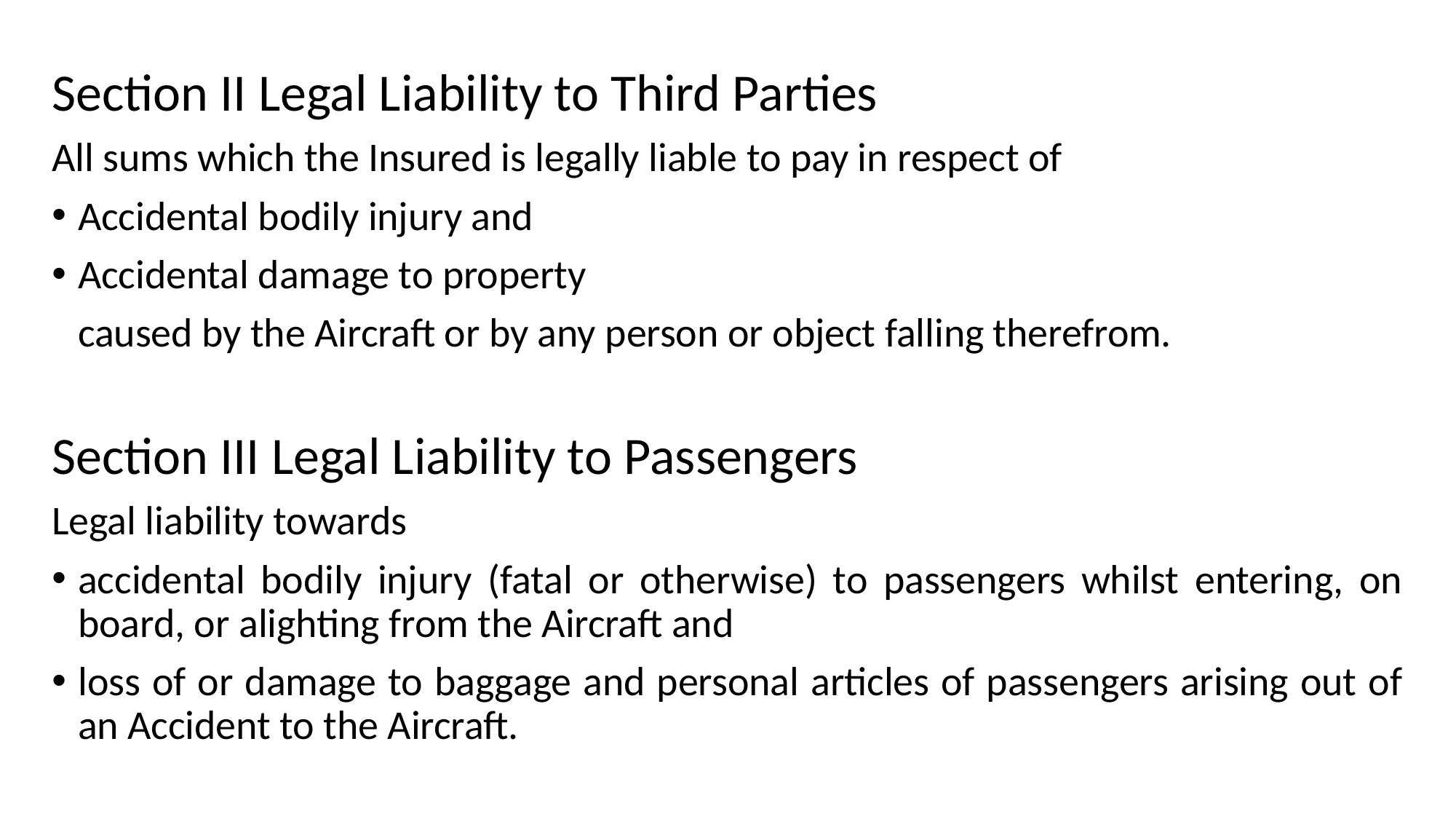

Section II Legal Liability to Third Parties
All sums which the Insured is legally liable to pay in respect of
Accidental bodily injury and
Accidental damage to property
	caused by the Aircraft or by any person or object falling therefrom.

Section III Legal Liability to Passengers
Legal liability towards
accidental bodily injury (fatal or otherwise) to passengers whilst entering, on board, or alighting from the Aircraft and
loss of or damage to baggage and personal articles of passengers arising out of an Accident to the Aircraft.